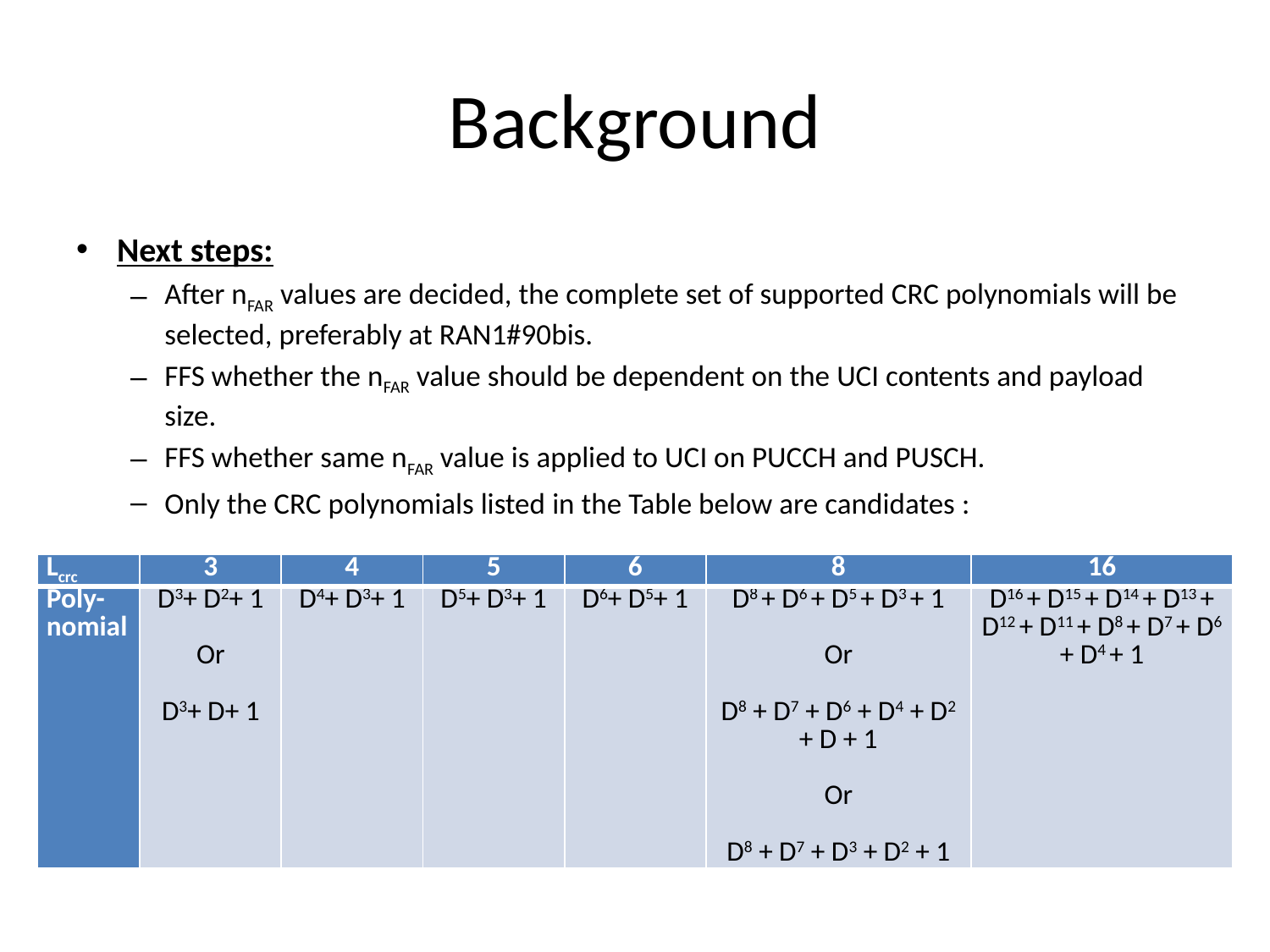

# Background
Next steps:
After nFAR values are decided, the complete set of supported CRC polynomials will be selected, preferably at RAN1#90bis.
FFS whether the nFAR value should be dependent on the UCI contents and payload size.
FFS whether same nFAR value is applied to UCI on PUCCH and PUSCH.
Only the CRC polynomials listed in the Table below are candidates :

| Lcrc | 3 | 4 | 5 | 6 | 8 | 16 |
| --- | --- | --- | --- | --- | --- | --- |
| Poly-nomial | D3+ D2+ 1   Or   D3+ D+ 1 | D4+ D3+ 1 | D5+ D3+ 1 | D6+ D5+ 1 | D8 + D6 + D5 + D3 + 1   Or   D8 + D7 + D6 + D4 + D2 + D + 1   Or   D8 + D7 + D3 + D2 + 1 | D16 + D15 + D14 + D13 + D12 + D11 + D8 + D7 + D6 + D4 + 1 |